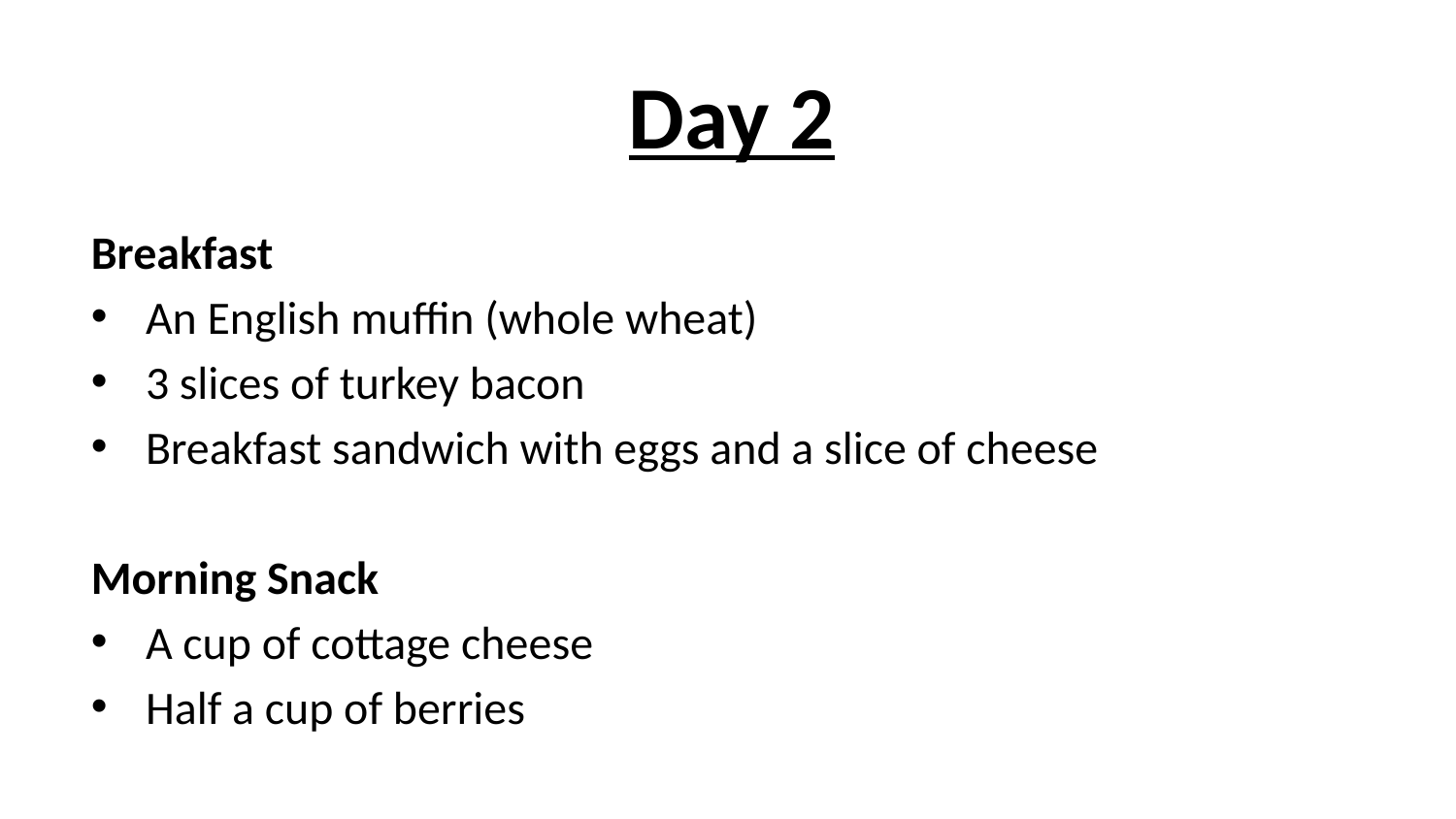

# Day 2
Breakfast
An English muffin (whole wheat)
3 slices of turkey bacon
Breakfast sandwich with eggs and a slice of cheese

Morning Snack
A cup of cottage cheese
Half a cup of berries